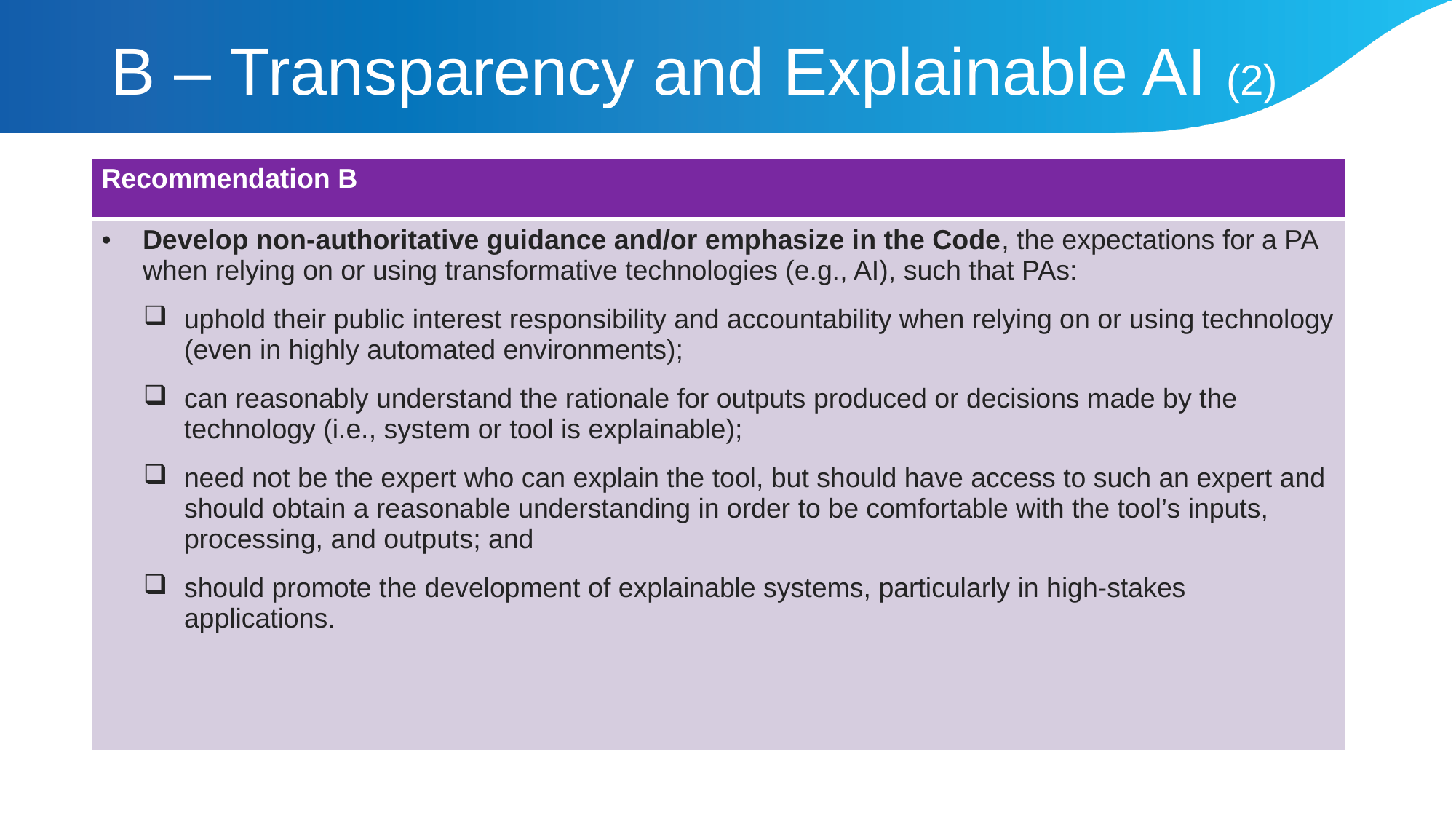

# B – Transparency and Explainable AI (2)
| Recommendation B |
| --- |
| Develop non-authoritative guidance and/or emphasize in the Code, the expectations for a PA when relying on or using transformative technologies (e.g., AI), such that PAs: uphold their public interest responsibility and accountability when relying on or using technology (even in highly automated environments); can reasonably understand the rationale for outputs produced or decisions made by the technology (i.e., system or tool is explainable); need not be the expert who can explain the tool, but should have access to such an expert and should obtain a reasonable understanding in order to be comfortable with the tool’s inputs, processing, and outputs; and should promote the development of explainable systems, particularly in high-stakes applications. |